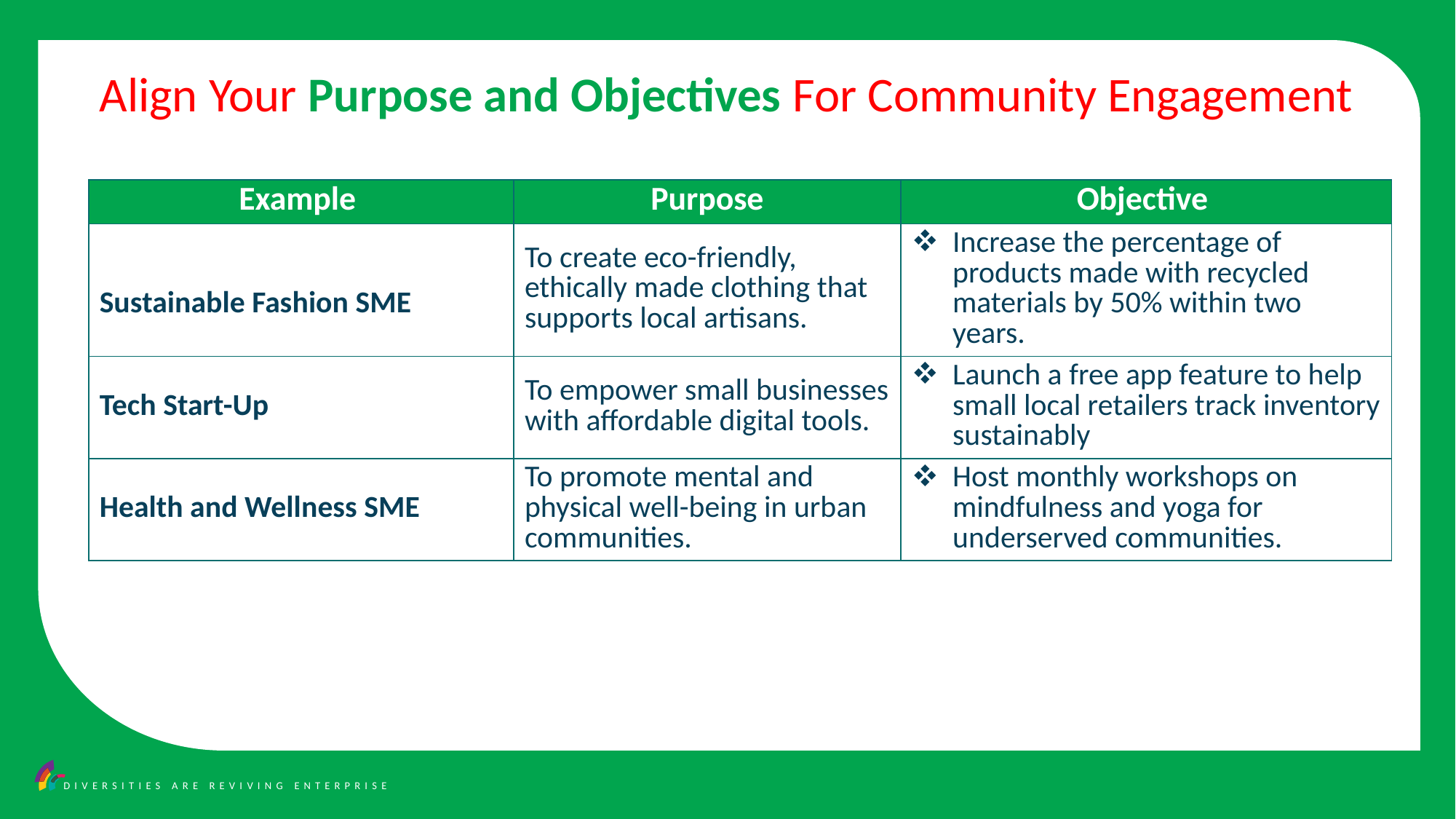

Align Your Purpose and Objectives For Community Engagement
| Example | Purpose | Objective |
| --- | --- | --- |
| Sustainable Fashion SME | To create eco-friendly, ethically made clothing that supports local artisans. | Increase the percentage of products made with recycled materials by 50% within two years. |
| Tech Start-Up | To empower small businesses with affordable digital tools. | Launch a free app feature to help small local retailers track inventory sustainably |
| Health and Wellness SME | To promote mental and physical well-being in urban communities. | Host monthly workshops on mindfulness and yoga for underserved communities. |